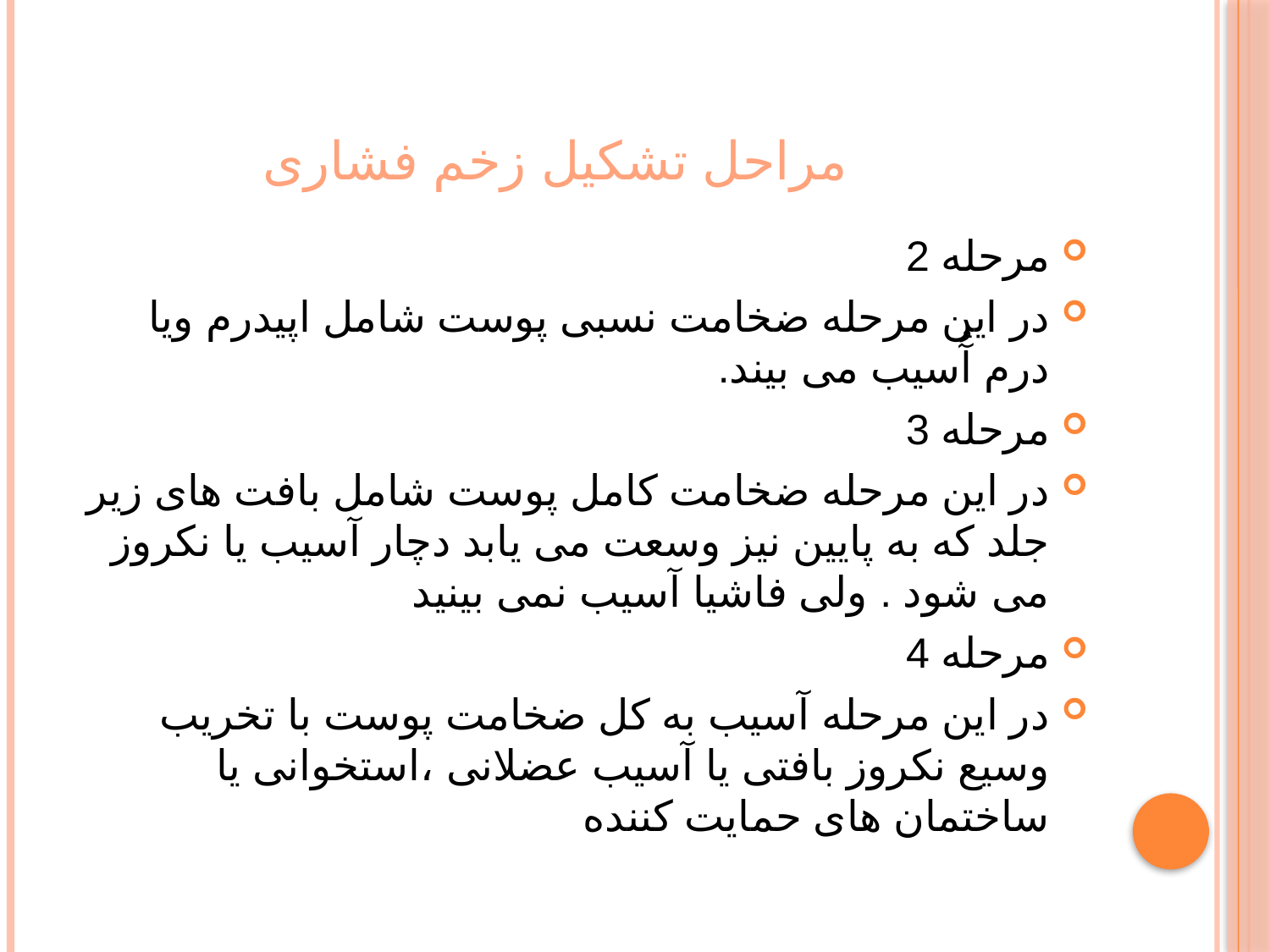

# مراحل تشکیل زخم فشاری
مرحله 2
در این مرحله ضخامت نسبی پوست شامل اپیدرم ویا درم آُسیب می بیند.
مرحله 3
در این مرحله ضخامت کامل پوست شامل بافت های زیر جلد که به پایین نیز وسعت می یابد دچار آسیب یا نکروز می شود . ولی فاشیا آسیب نمی بینید
مرحله 4
در این مرحله آسیب به کل ضخامت پوست با تخریب وسیع نکروز بافتی یا آسیب عضلانی ،استخوانی یا ساختمان های حمایت کننده